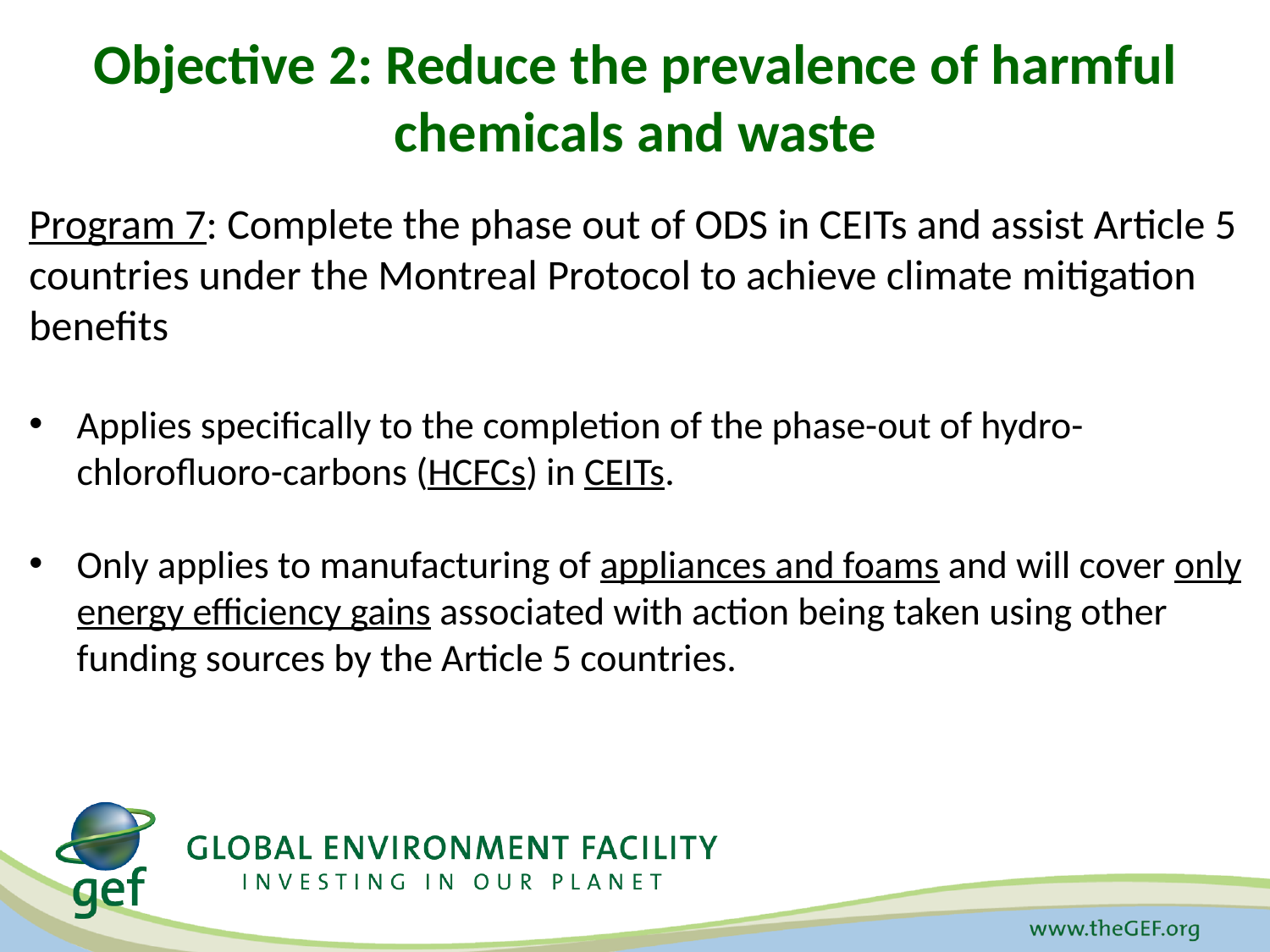

# Objective 2: Reduce the prevalence of harmful chemicals and waste
Program 7: Complete the phase out of ODS in CEITs and assist Article 5 countries under the Montreal Protocol to achieve climate mitigation benefits

Applies specifically to the completion of the phase-out of hydro-chlorofluoro-carbons (HCFCs) in CEITs.

Only applies to manufacturing of appliances and foams and will cover only energy efficiency gains associated with action being taken using other funding sources by the Article 5 countries.